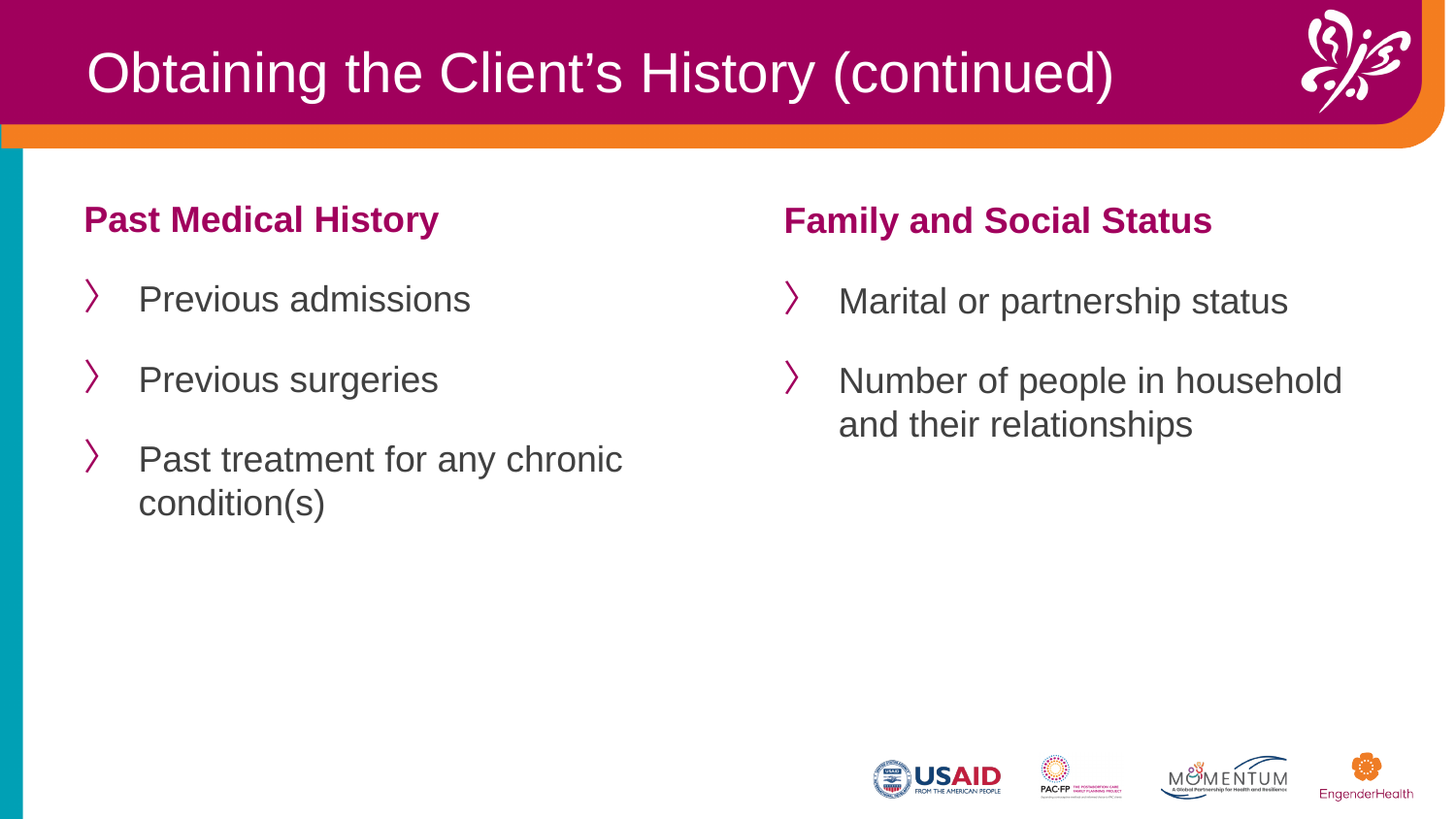

Obtaining the Client’s History (continued)
Past Medical History
Previous admissions
Previous surgeries
Past treatment for any chronic condition(s)
Family and Social Status
Marital or partnership status
Number of people in household and their relationships